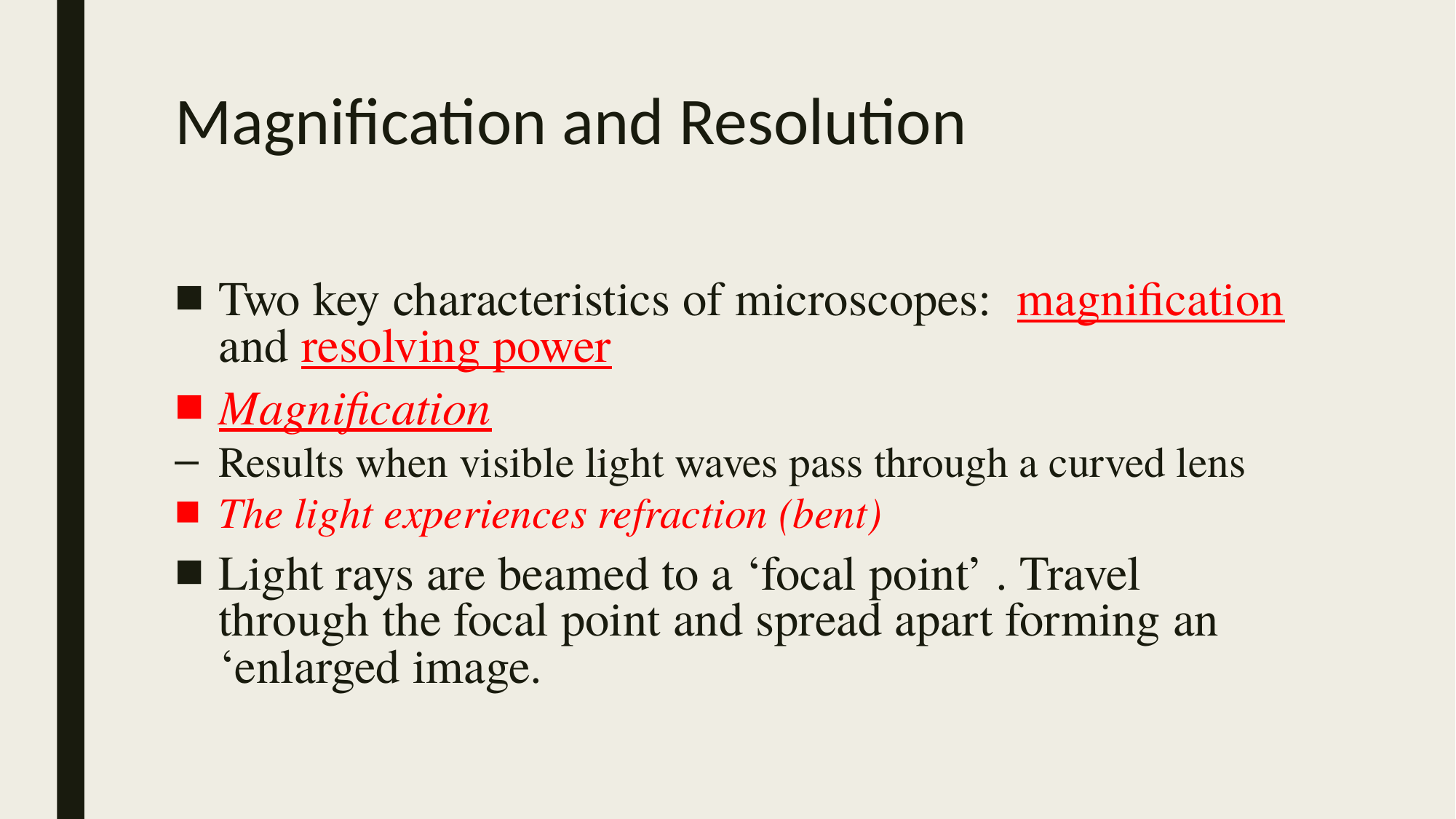

# Magnification and Resolution
Two key characteristics of microscopes:  magnification and resolving power
Magnification
Results when visible light waves pass through a curved lens
The light experiences refraction (bent)
Light rays are beamed to a ‘focal point’ . Travel through the focal point and spread apart forming an ‘enlarged image.